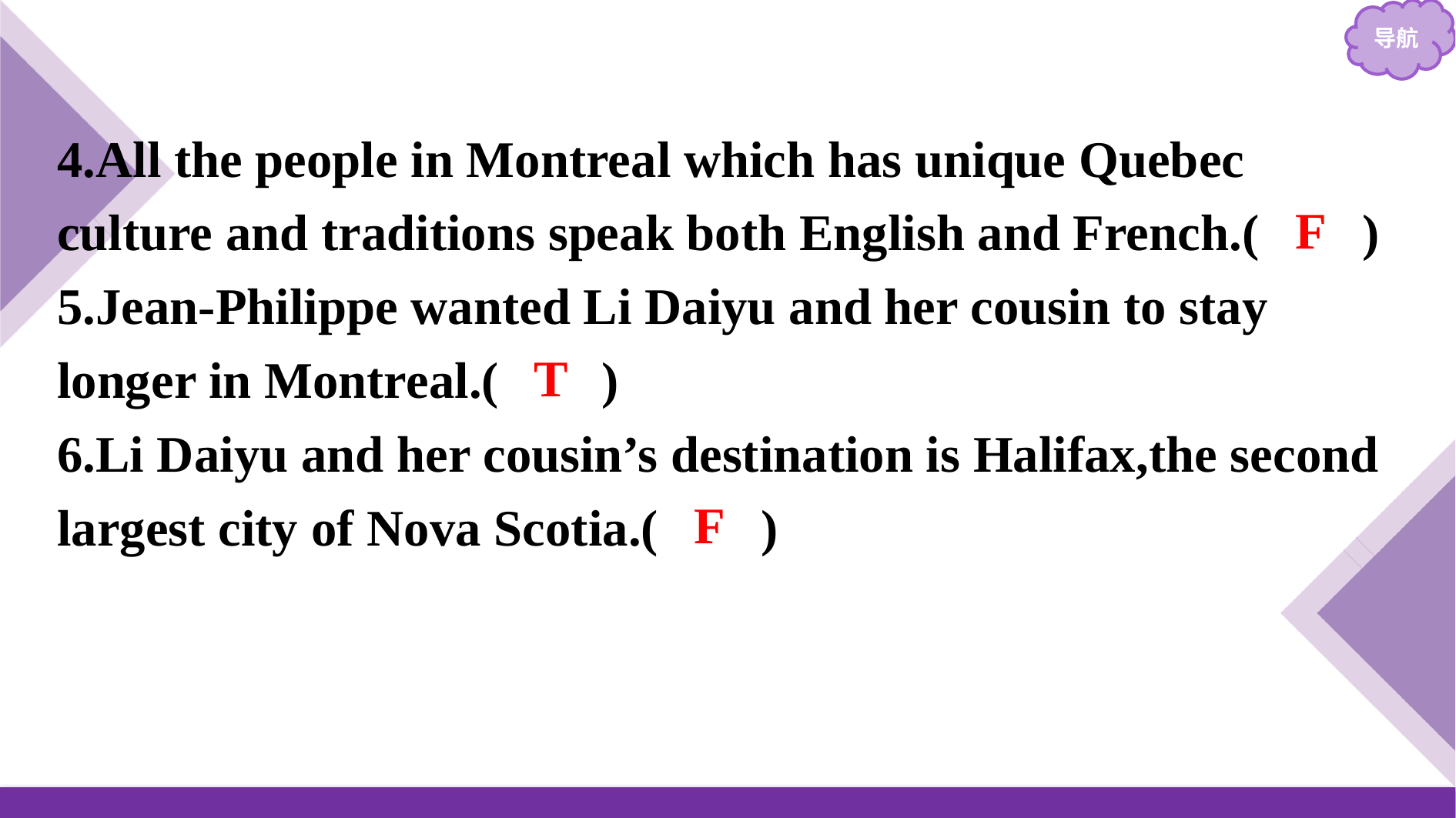

4.All the people in Montreal which has unique Quebec culture and traditions speak both English and French.(        )
5.Jean-Philippe wanted Li Daiyu and her cousin to stay longer in Montreal.(        )
6.Li Daiyu and her cousin’s destination is Halifax,the second largest city of Nova Scotia.(        )
F
T
F